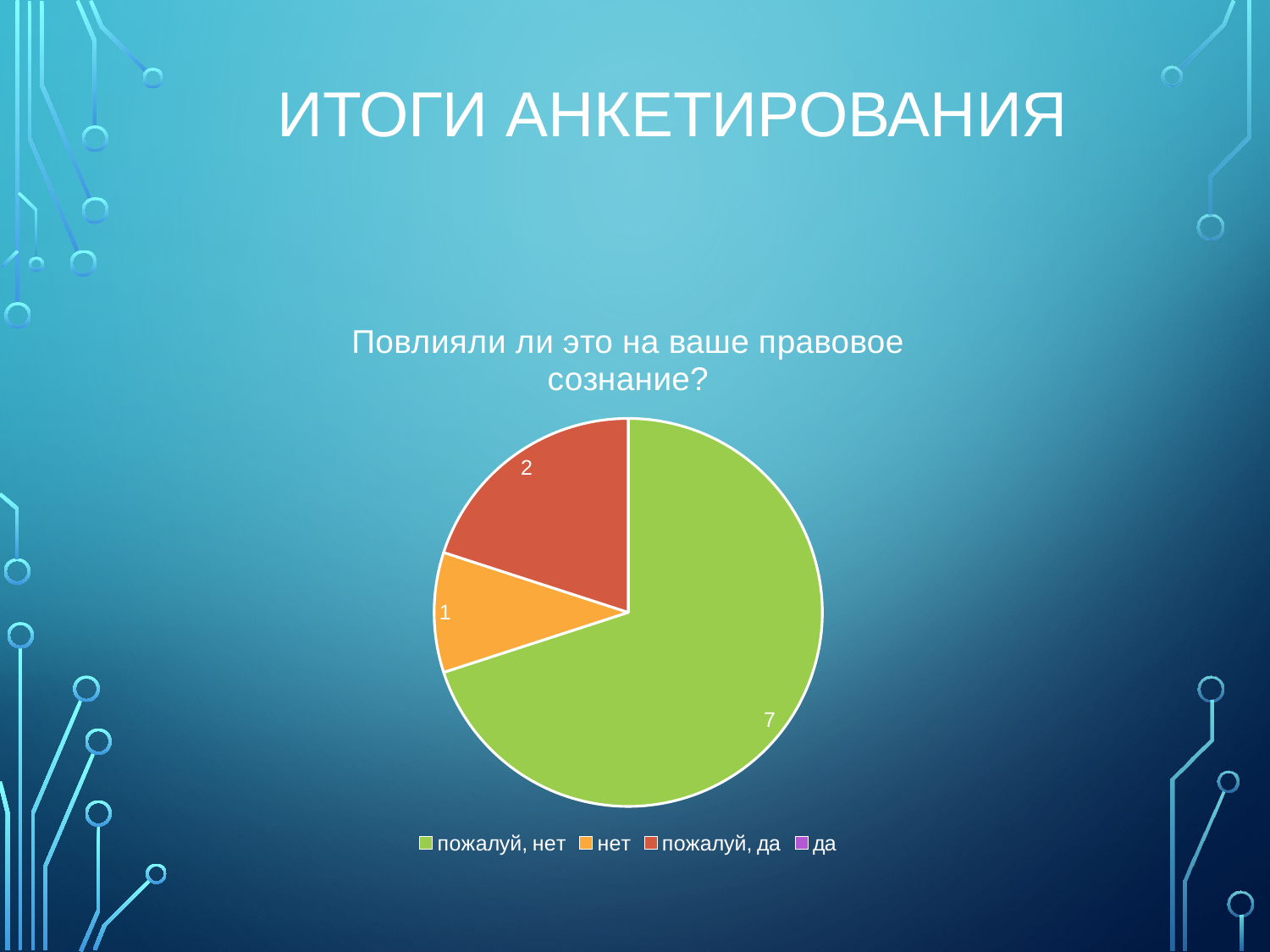

# Итоги анкетирования

### Chart:

| Category | Повлияли ли это на ваше правовое сознание? |
|---|---|
| пожалуй, нет | 7.0 |
| нет | 1.0 |
| пожалуй, да | 2.0 |
| да | 0.0 |